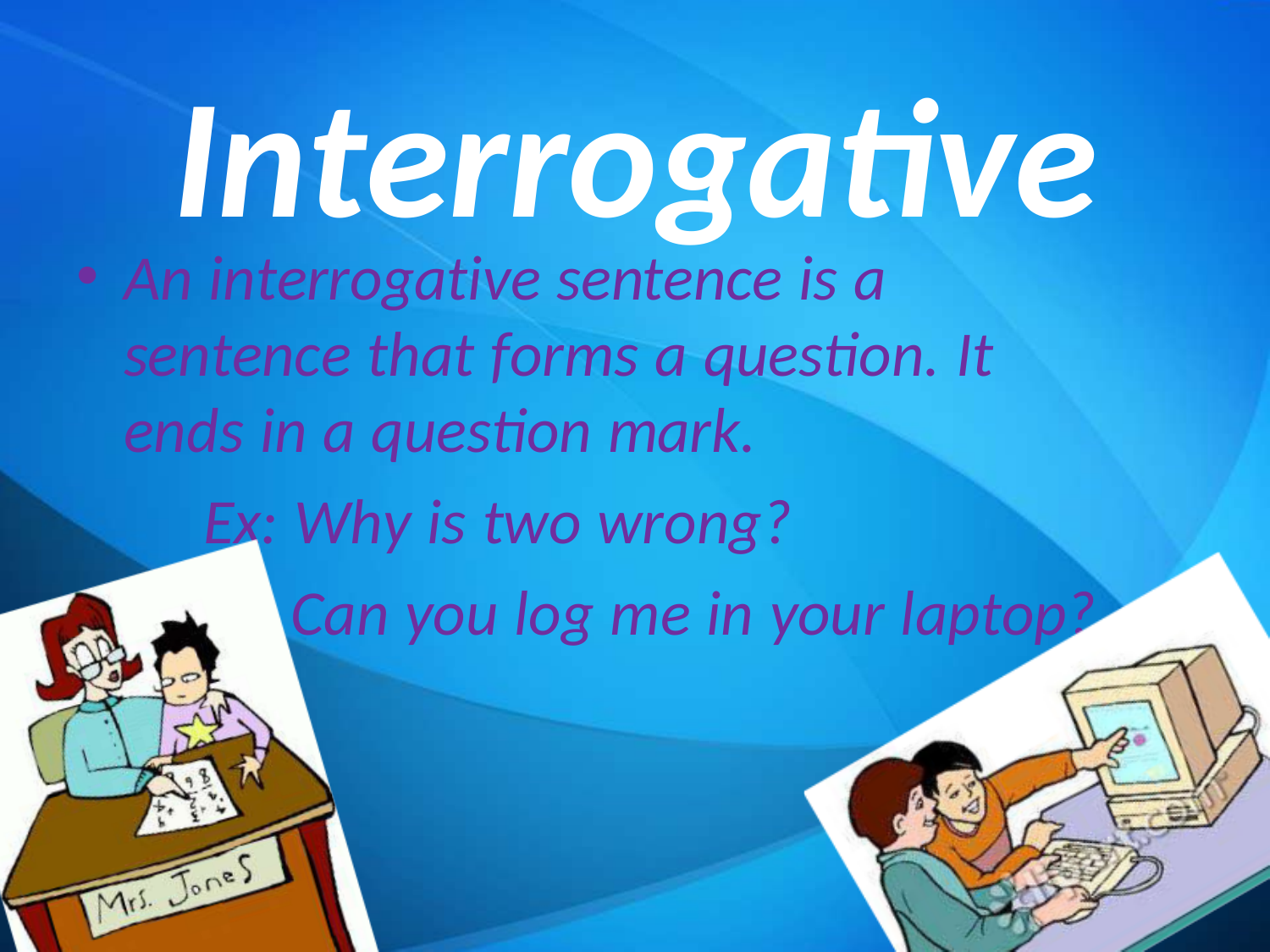

# Interrogative
An interrogative sentence is a sentence that forms a question. It ends in a question mark.
Ex: Why is two wrong?
Can you log me in your laptop?